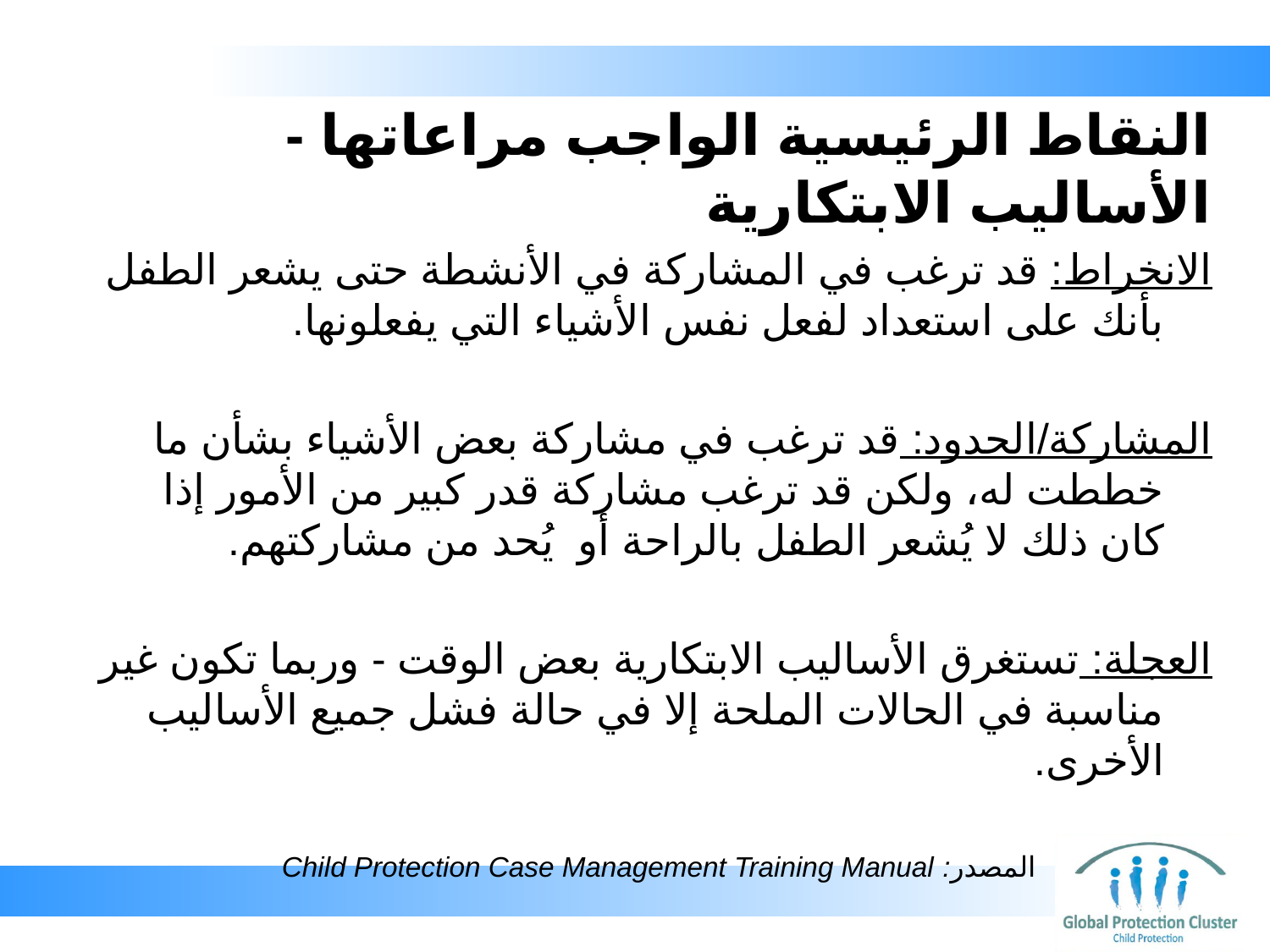

# النقاط الرئيسية الواجب مراعاتها - الأساليب الابتكارية
الانخراط: قد ترغب في المشاركة في الأنشطة حتى يشعر الطفل بأنك على استعداد لفعل نفس الأشياء التي يفعلونها.

المشاركة/الحدود: قد ترغب في مشاركة بعض الأشياء بشأن ما خططت له، ولكن قد ترغب مشاركة قدر كبير من الأمور إذا كان ذلك لا يُشعر الطفل بالراحة أو  يُحد من مشاركتهم.

العجلة: تستغرق الأساليب الابتكارية بعض الوقت - وربما تكون غير مناسبة في الحالات الملحة إلا في حالة فشل جميع الأساليب الأخرى.

المصدر: Child Protection Case Management Training Manual